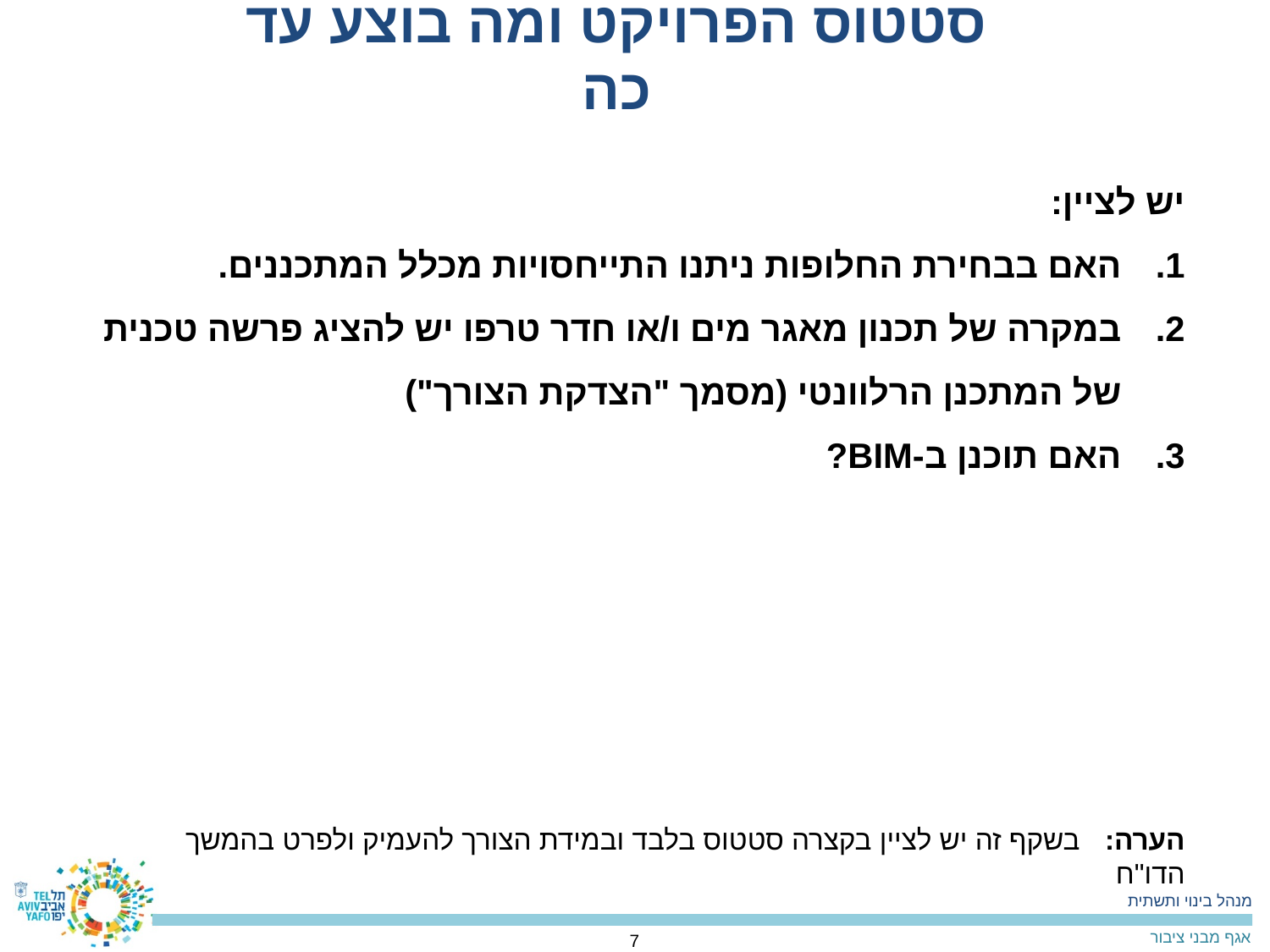

סטטוס הפרויקט ומה בוצע עד כה
יש לציין:
האם בבחירת החלופות ניתנו התייחסויות מכלל המתכננים.
במקרה של תכנון מאגר מים ו/או חדר טרפו יש להציג פרשה טכנית
של המתכנן הרלוונטי (מסמך "הצדקת הצורך")
האם תוכנן ב-BIM?
הערה:   בשקף זה יש לציין בקצרה סטטוס בלבד ובמידת הצורך להעמיק ולפרט בהמשך הדו"ח